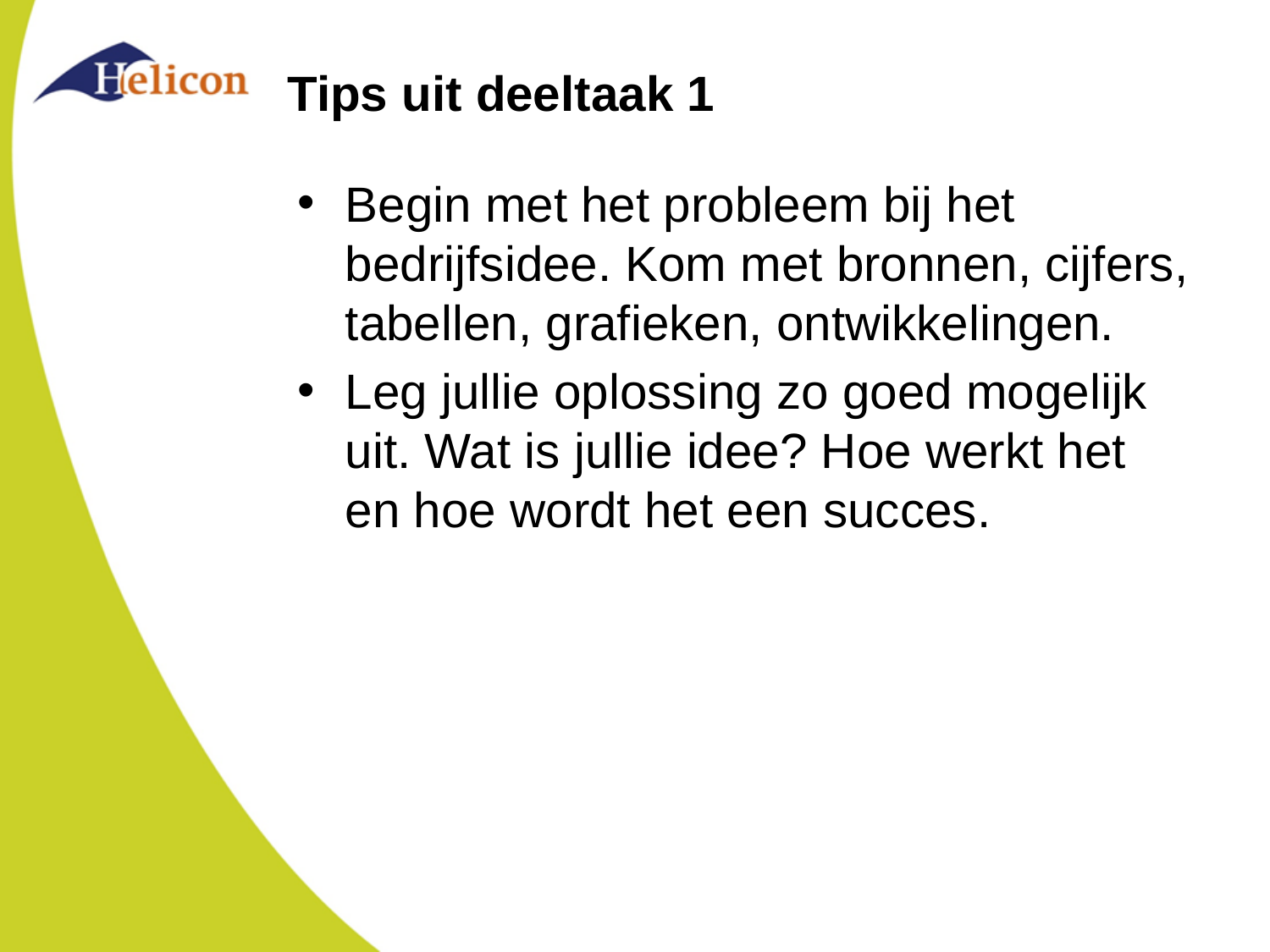

# Tips uit deeltaak 1
Begin met het probleem bij het bedrijfsidee. Kom met bronnen, cijfers, tabellen, grafieken, ontwikkelingen.
Leg jullie oplossing zo goed mogelijk uit. Wat is jullie idee? Hoe werkt het en hoe wordt het een succes.